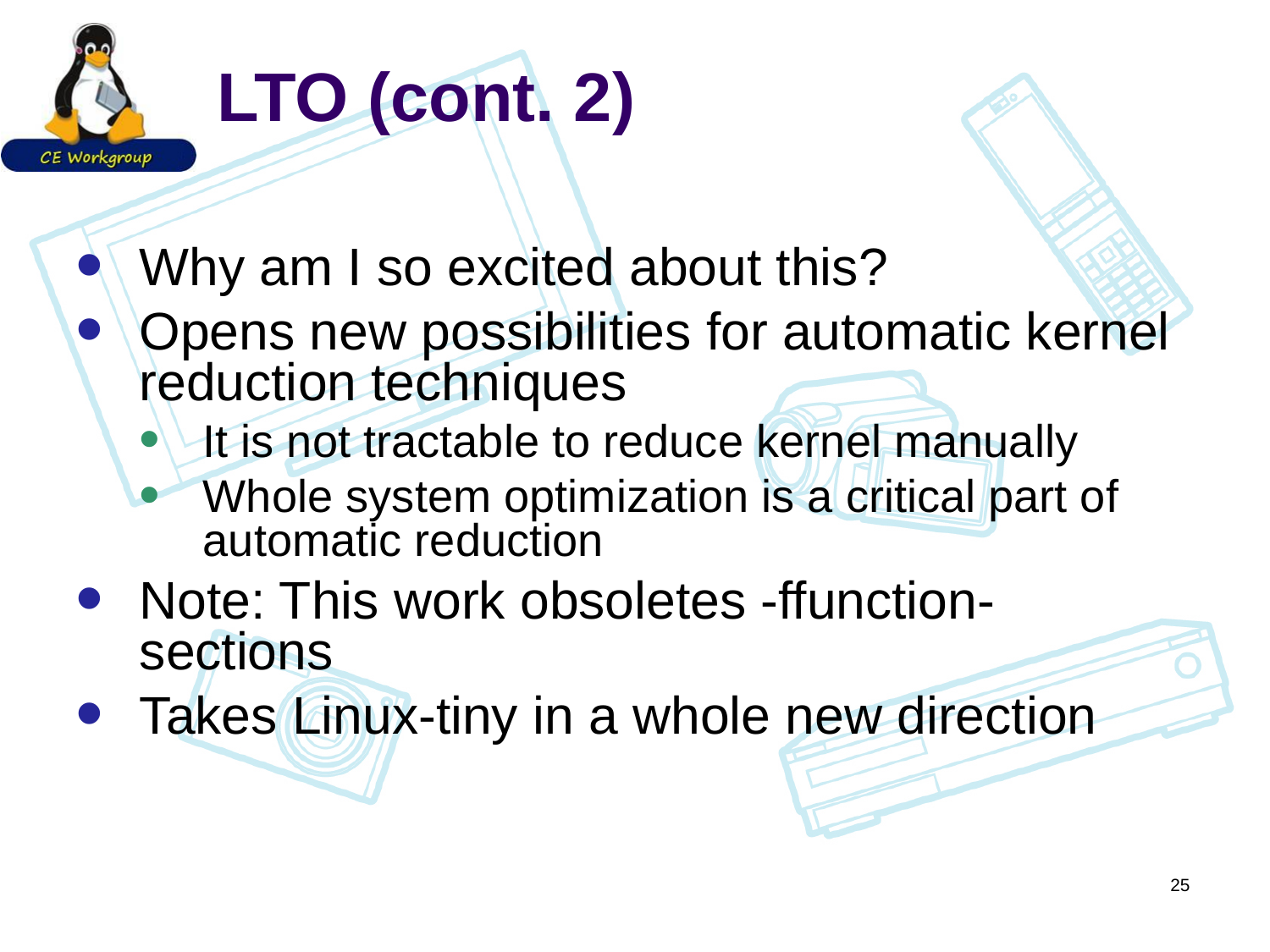

# LTO (cont. 2)
Why am I so excited about this?
Opens new possibilities for automatic kernel reduction techniques
It is not tractable to reduce kernel manually
Whole system optimization is a critical part of automatic reduction
Note: This work obsoletes -ffunction-sections
Takes Linux-tiny in a whole new direction
25